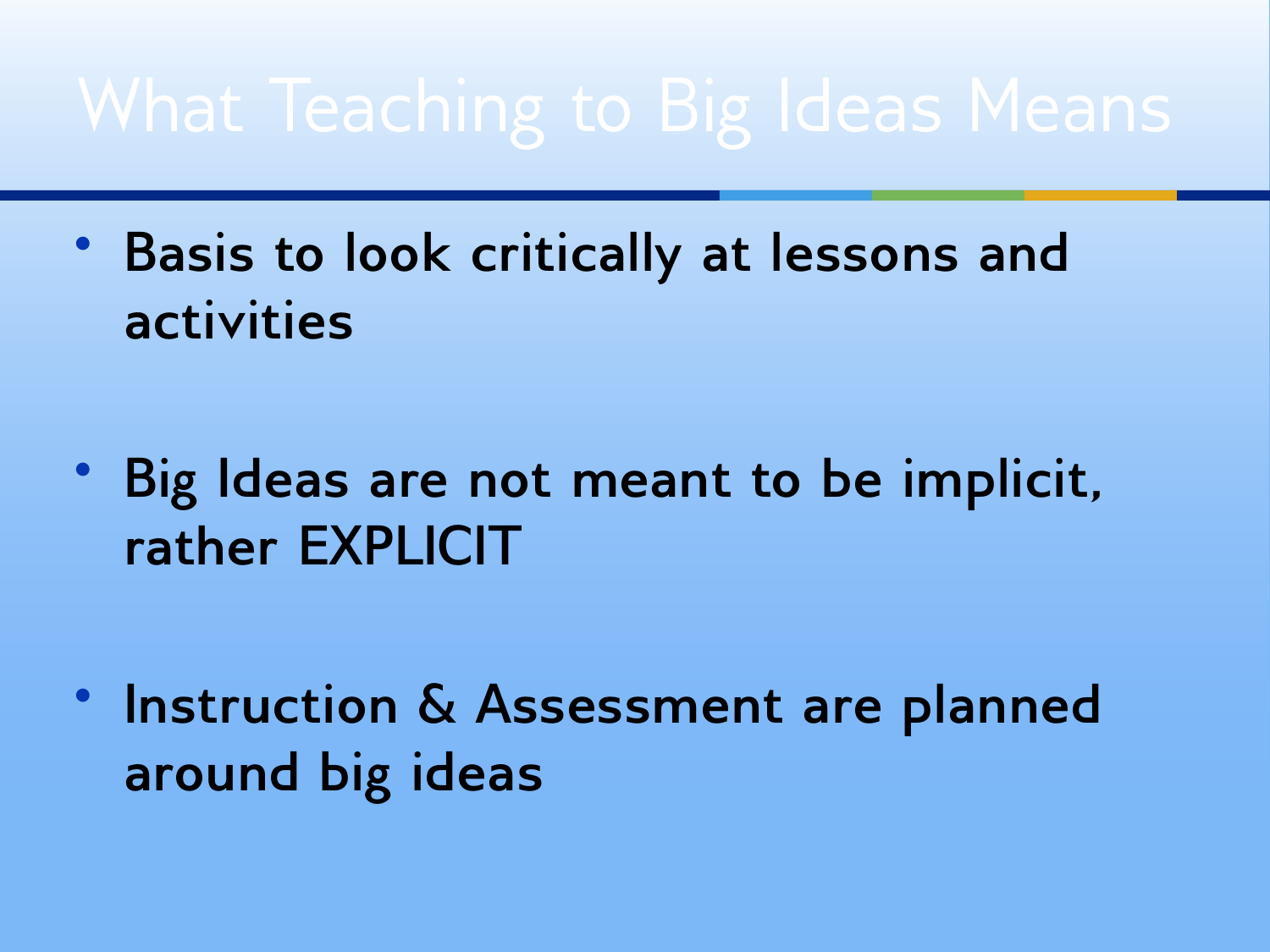

# What Teaching to Big Ideas Means
Basis to look critically at lessons and activities

Big Ideas are not meant to be implicit, rather EXPLICIT

Instruction & Assessment are planned around big ideas